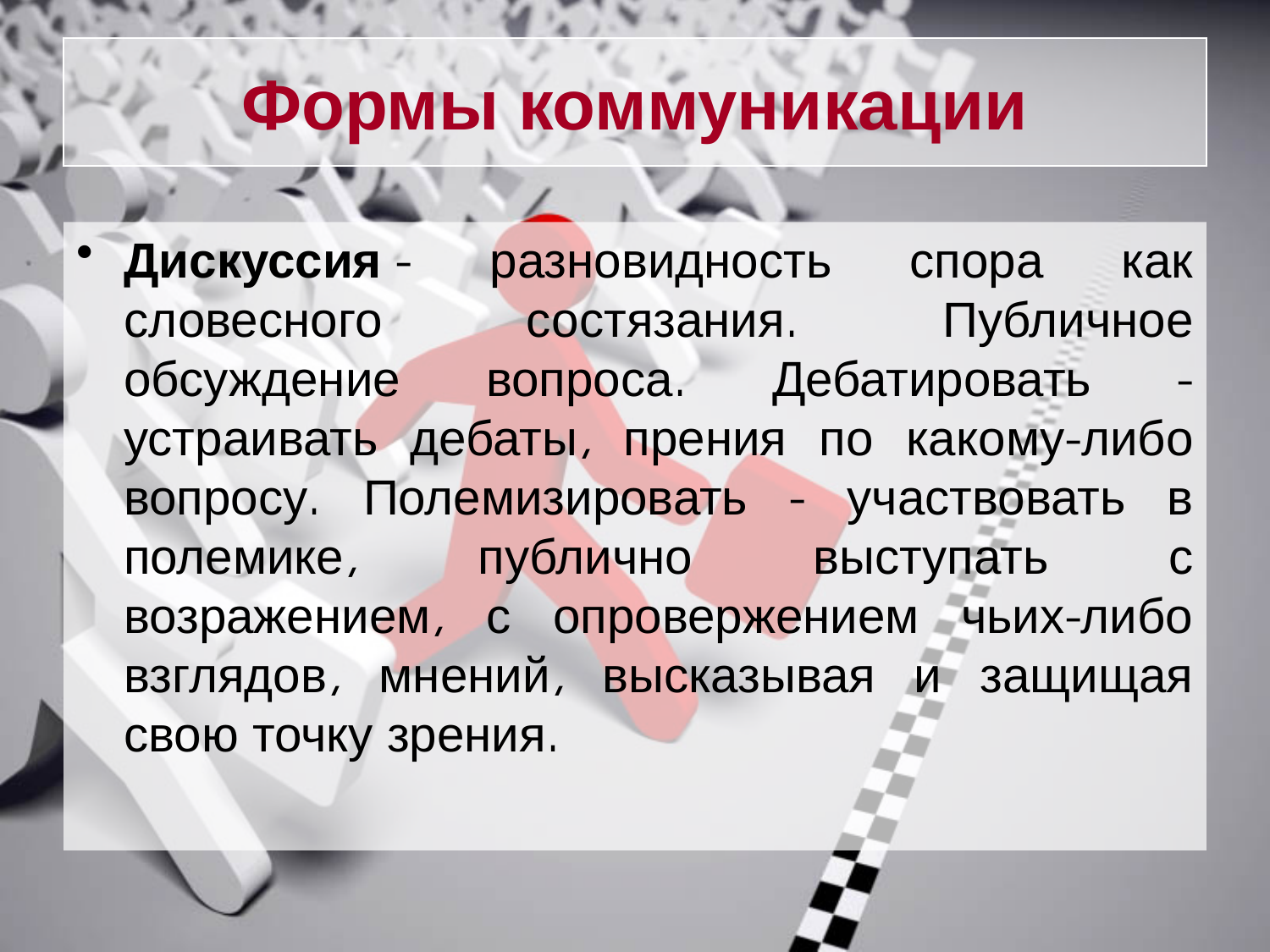

# Формы коммуникации
Дискуссия - разновидность спора как словесного состязания. Публичное обсуждение вопроса. Дебатировать - устраивать дебаты, прения по какому-либо вопросу. Полемизировать - участвовать в полемике, публично выступать с возражением, с опровержением чьих-либо взглядов, мнений, высказывая и защищая свою точку зрения.